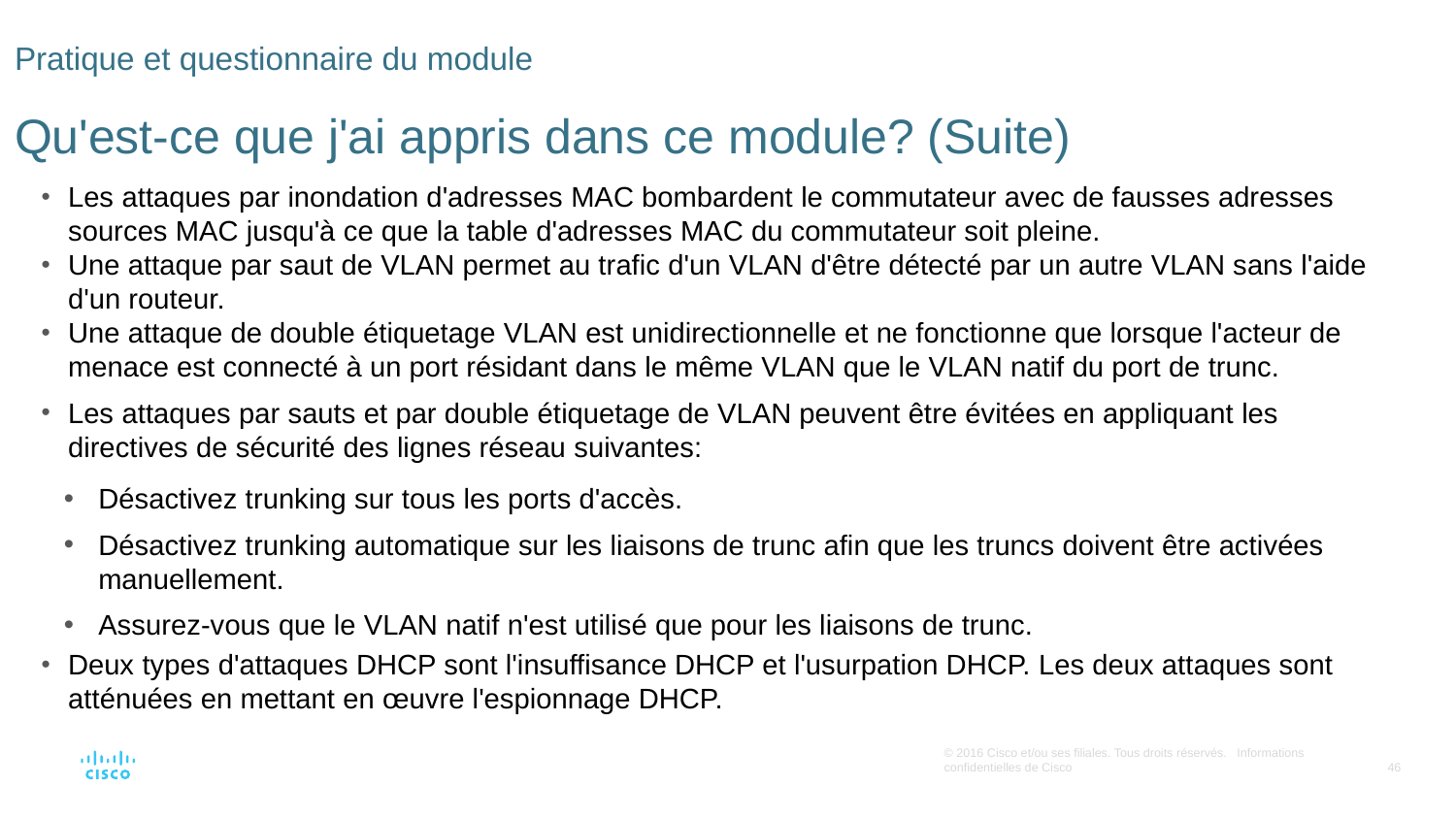

# Pratique et questionnaire du module Qu'est-ce que j'ai appris dans ce module? (Suite)
Les attaques par inondation d'adresses MAC bombardent le commutateur avec de fausses adresses sources MAC jusqu'à ce que la table d'adresses MAC du commutateur soit pleine.
Une attaque par saut de VLAN permet au trafic d'un VLAN d'être détecté par un autre VLAN sans l'aide d'un routeur.
Une attaque de double étiquetage VLAN est unidirectionnelle et ne fonctionne que lorsque l'acteur de menace est connecté à un port résidant dans le même VLAN que le VLAN natif du port de trunc.
Les attaques par sauts et par double étiquetage de VLAN peuvent être évitées en appliquant les directives de sécurité des lignes réseau suivantes:
Désactivez trunking sur tous les ports d'accès.
Désactivez trunking automatique sur les liaisons de trunc afin que les truncs doivent être activées manuellement.
Assurez-vous que le VLAN natif n'est utilisé que pour les liaisons de trunc.
Deux types d'attaques DHCP sont l'insuffisance DHCP et l'usurpation DHCP. Les deux attaques sont atténuées en mettant en œuvre l'espionnage DHCP.